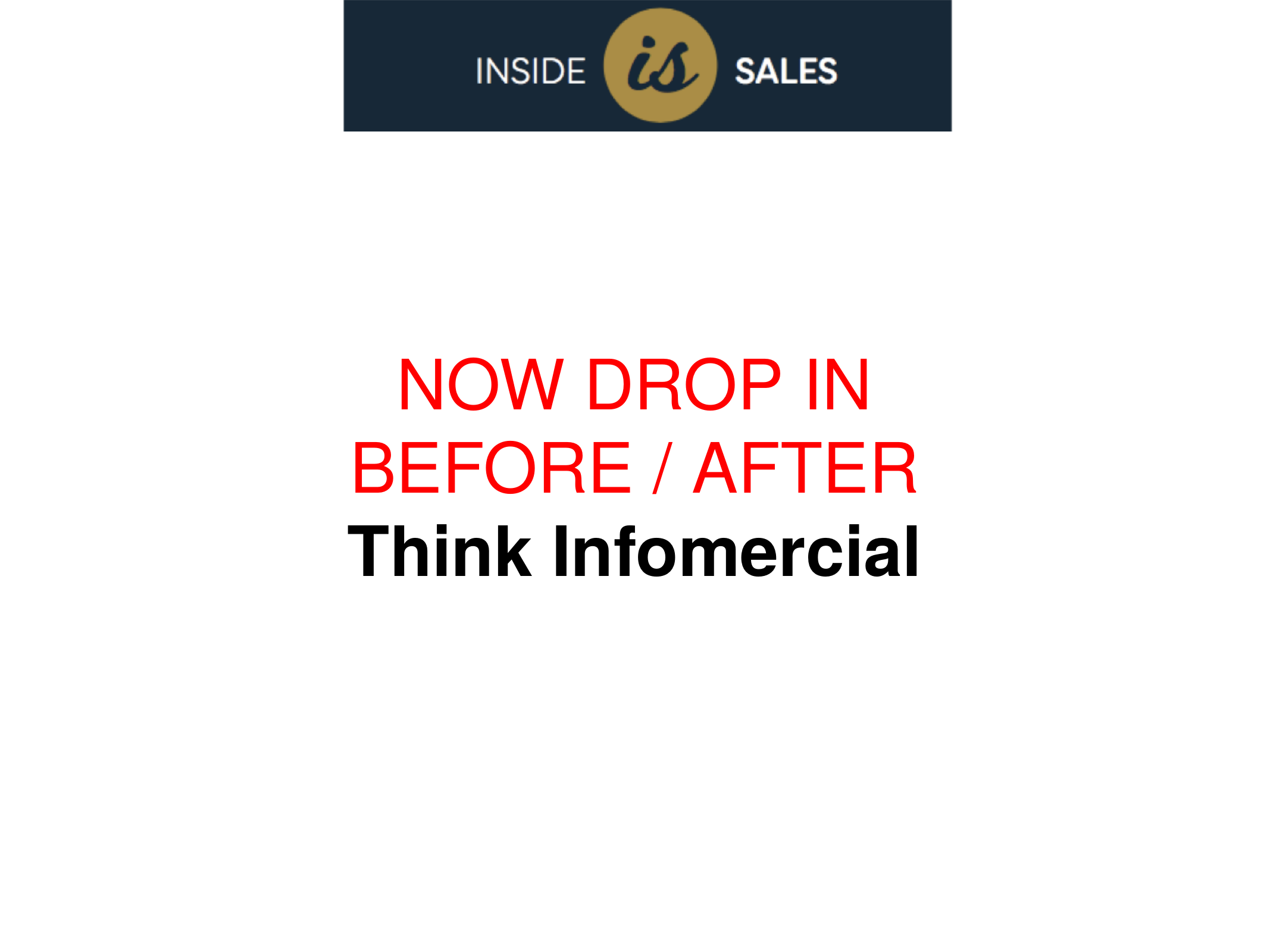

# NOW DROP IN
BEFORE / AFTER
Think Infomercial